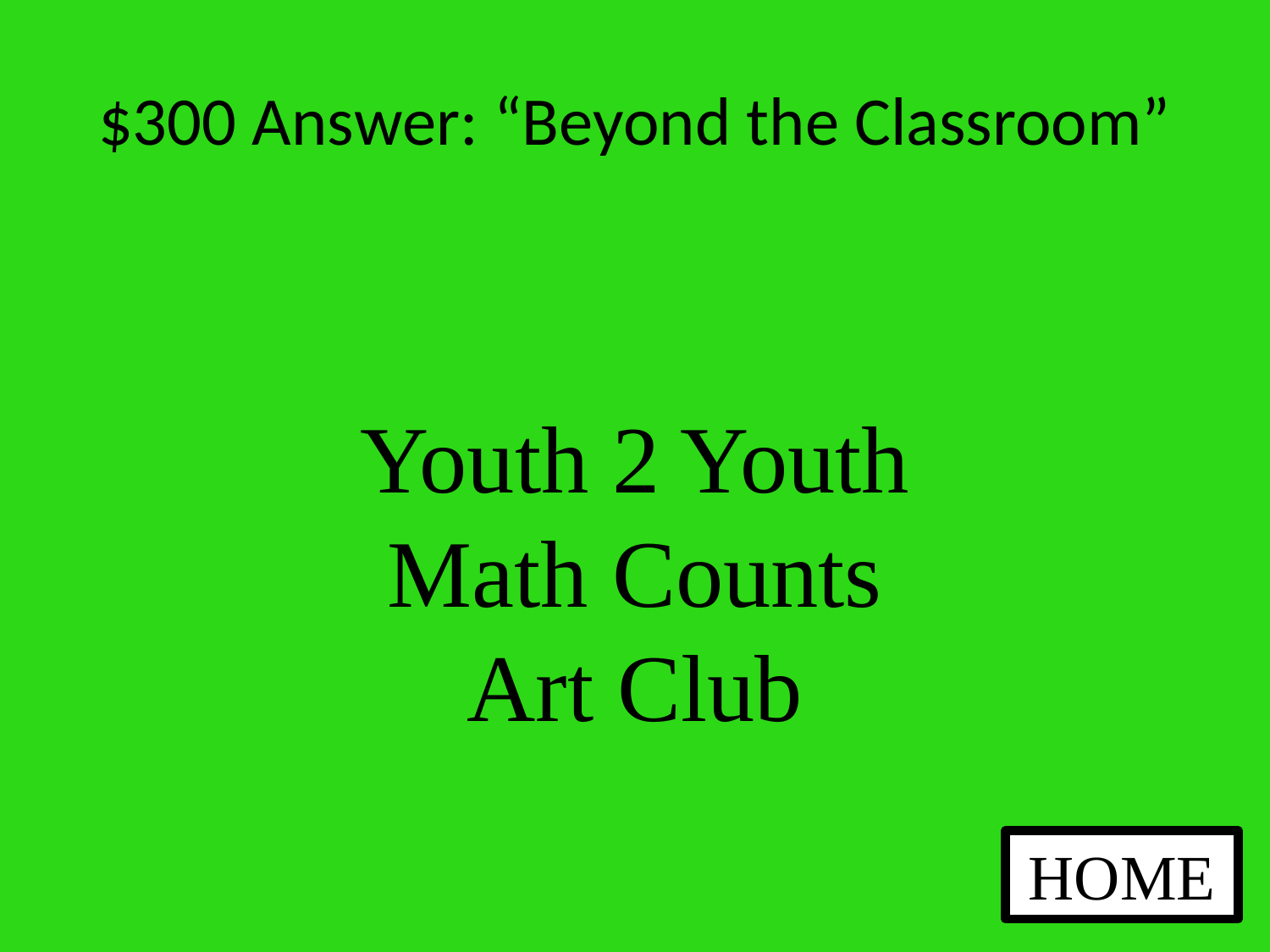

# $300 Answer: “Beyond the Classroom”
Youth 2 Youth
Math Counts
Art Club

HOME